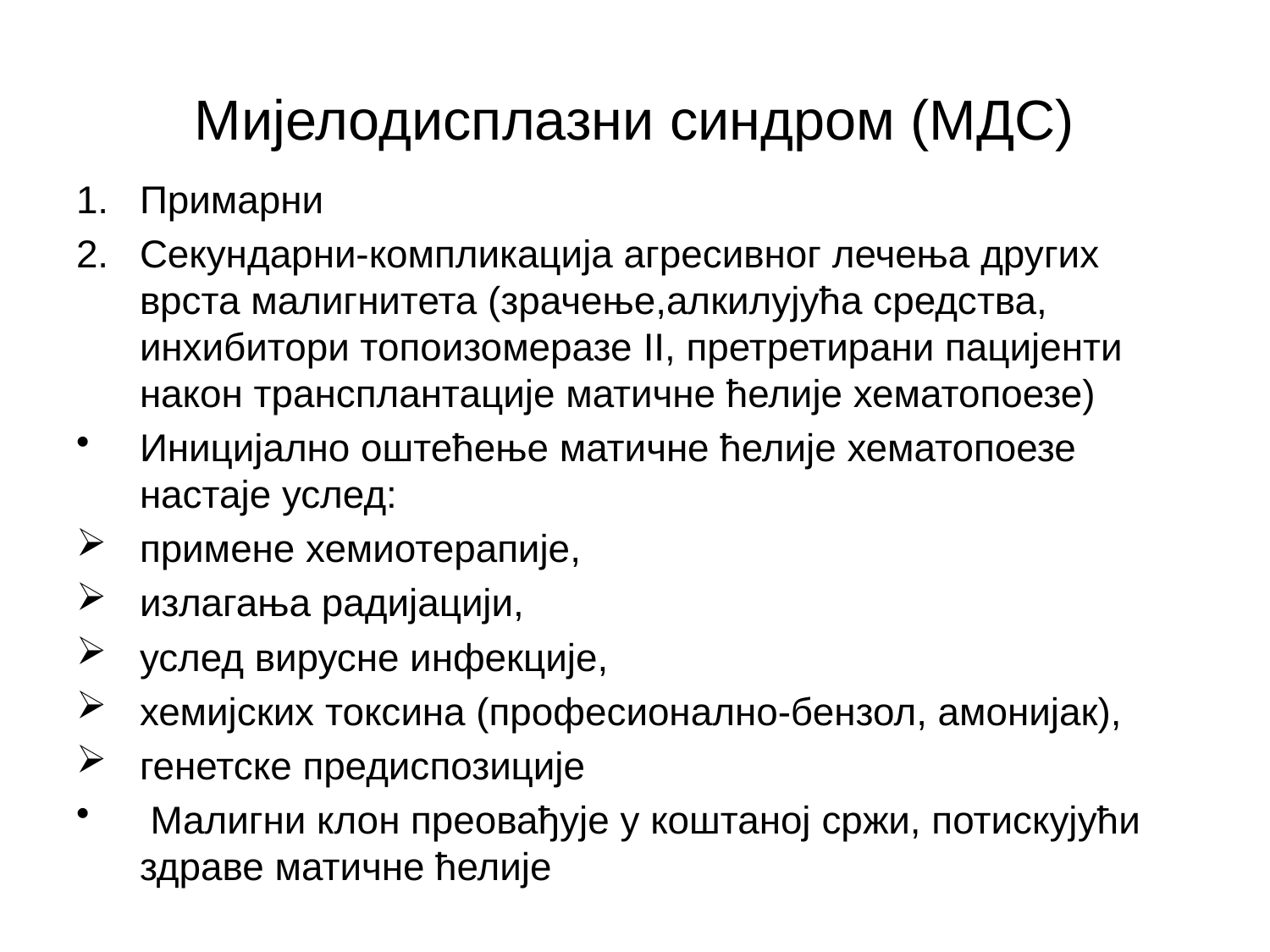

# Мијелодисплазни синдром (МДС)
Примарни
Секундарни-компликација агресивног лечења других врста малигнитета (зрачење,алкилујућа средства, инхибитори топоизомеразе II, претретирани пацијенти након трансплантације матичне ћелије хематопоезе)
Иницијално оштећење матичне ћелије хематопоезе настаје услед:
примене хемиотерапије,
излагања радијацији,
услед вирусне инфекције,
хемијских токсина (професионално-бензол, амонијак),
генетске предиспозиције
 Малигни клон преовађује у коштаној сржи, потискујући здраве матичне ћелије